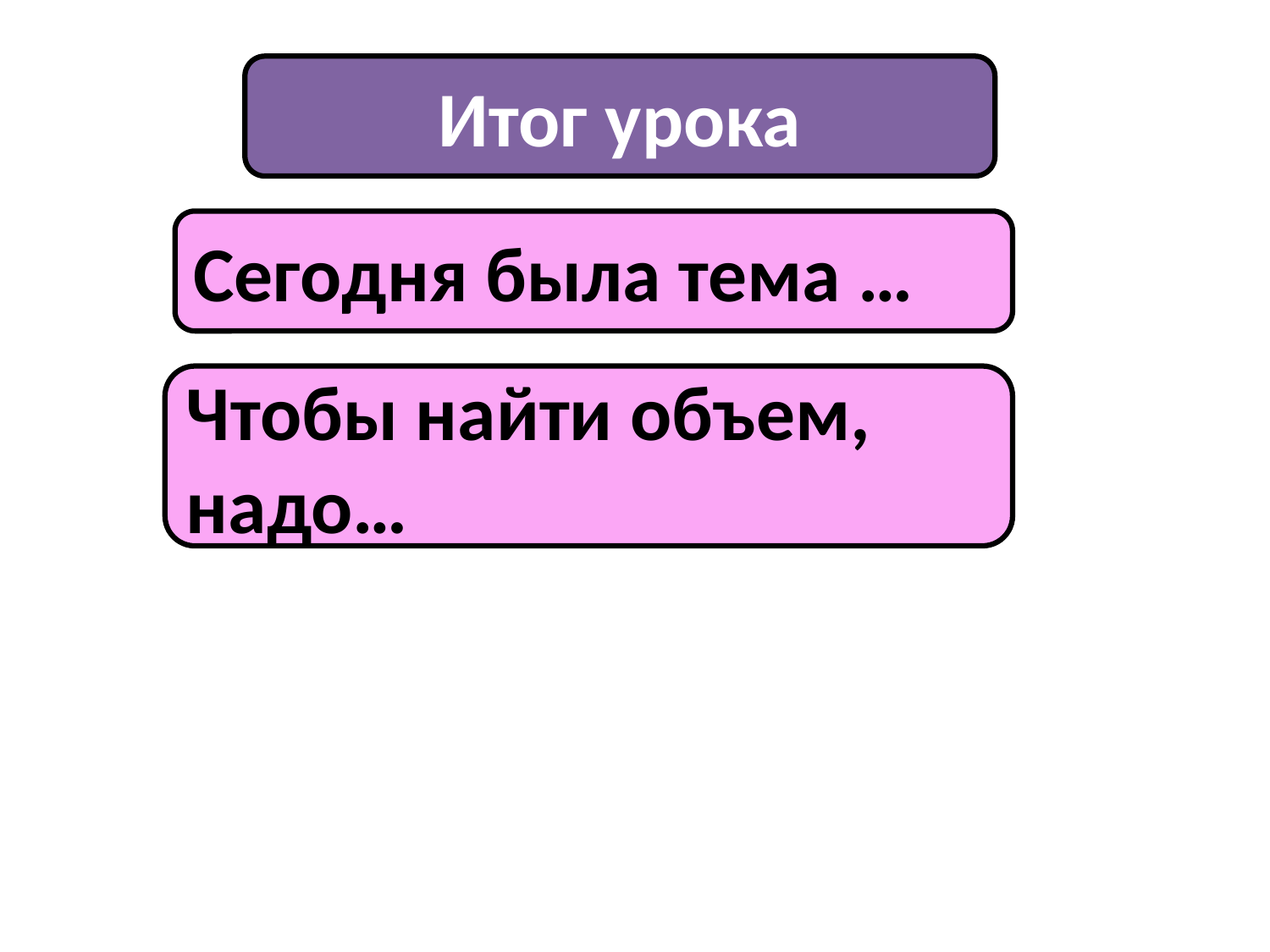

Итог урока
Сегодня была тема …
Чтобы найти объем, надо…